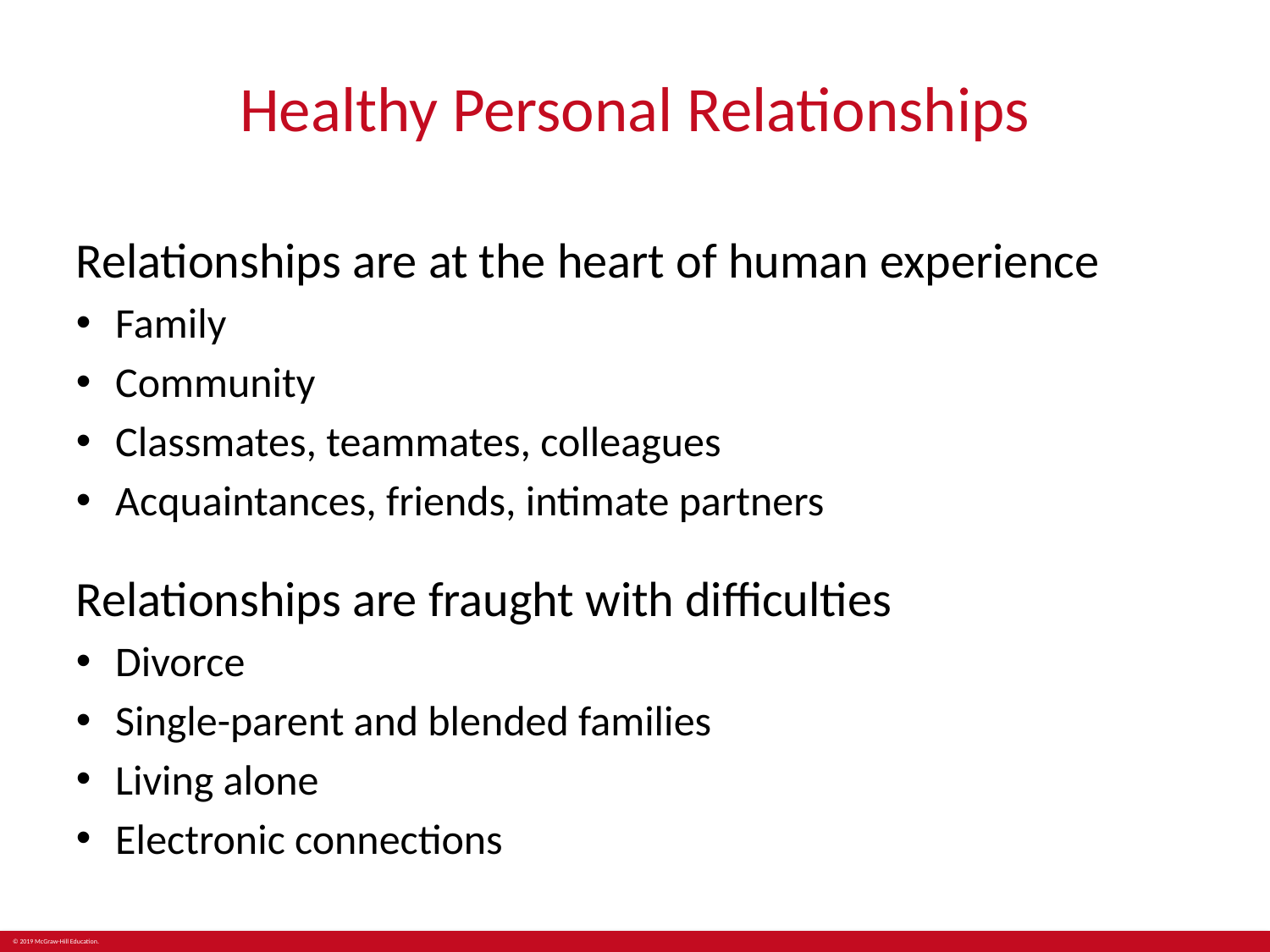

# Healthy Personal Relationships
Relationships are at the heart of human experience
Family
Community
Classmates, teammates, colleagues
Acquaintances, friends, intimate partners
Relationships are fraught with difficulties
Divorce
Single-parent and blended families
Living alone
Electronic connections